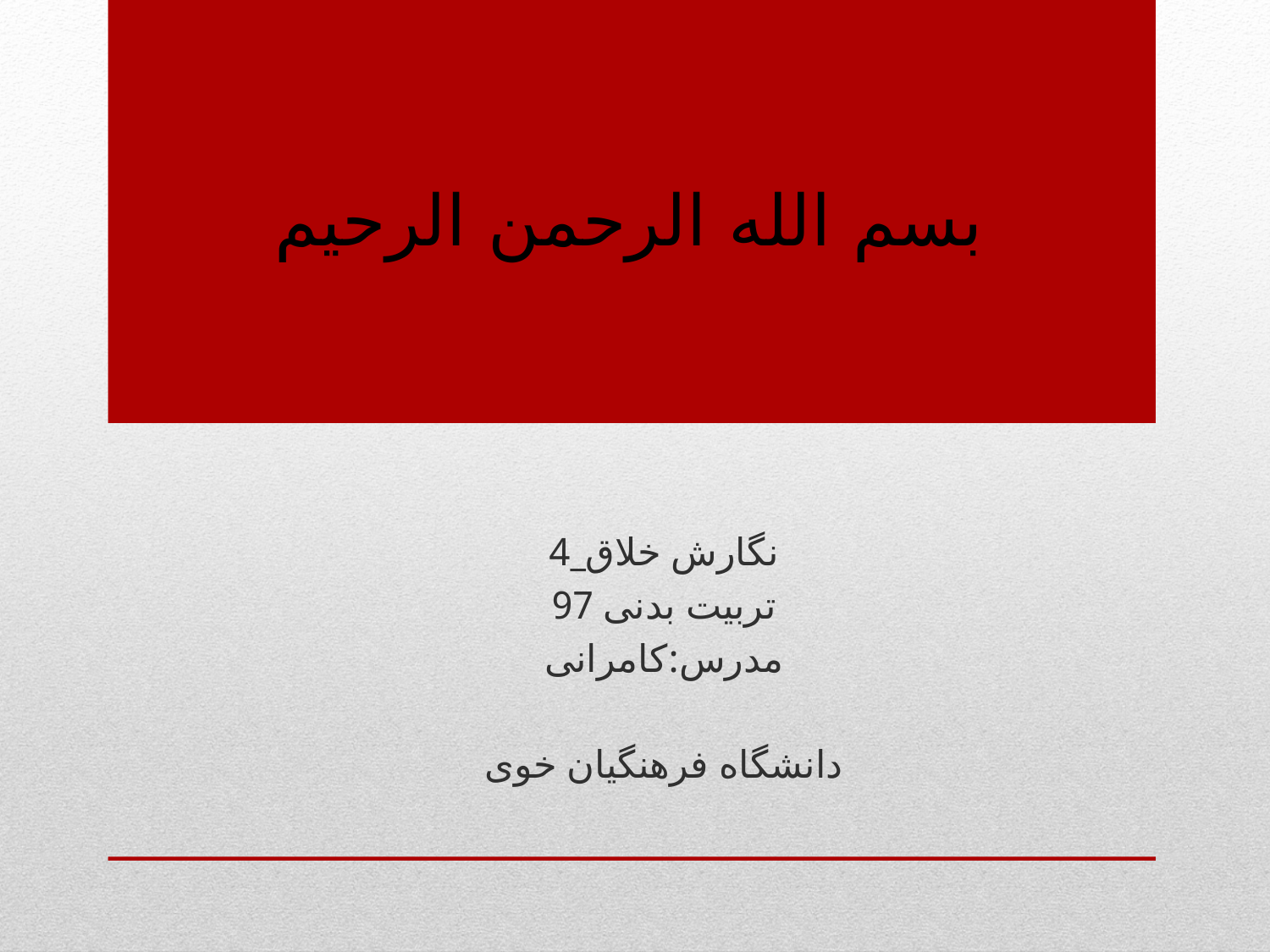

# بسم الله الرحمن الرحیم

نگارش خلاق_4
تربیت بدنی 97
مدرس:کامرانی

دانشگاه فرهنگیان خوی